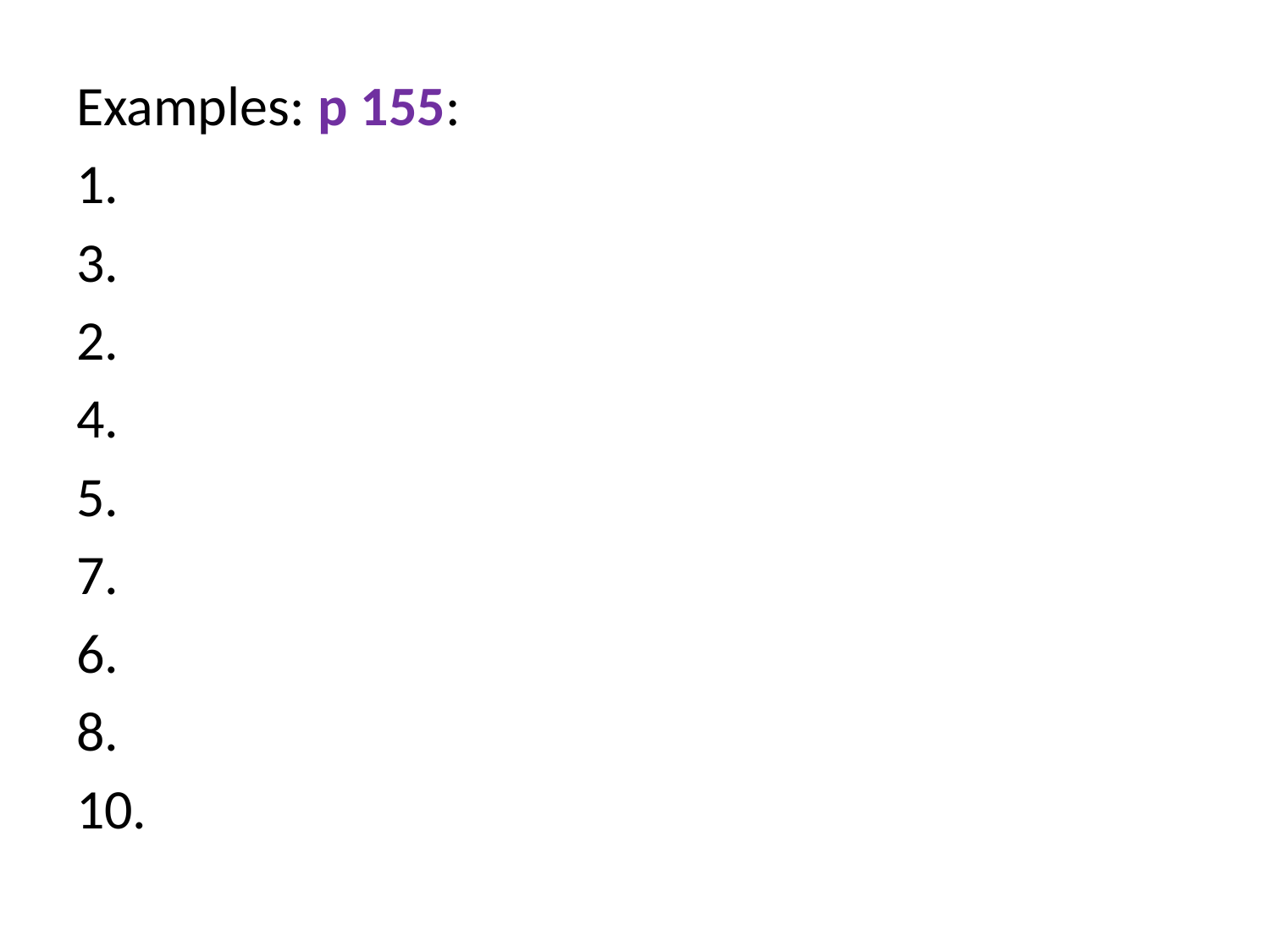

#
Examples: p 155:
1.
3.
2.
4.
5.
7.
6.
8.
10.